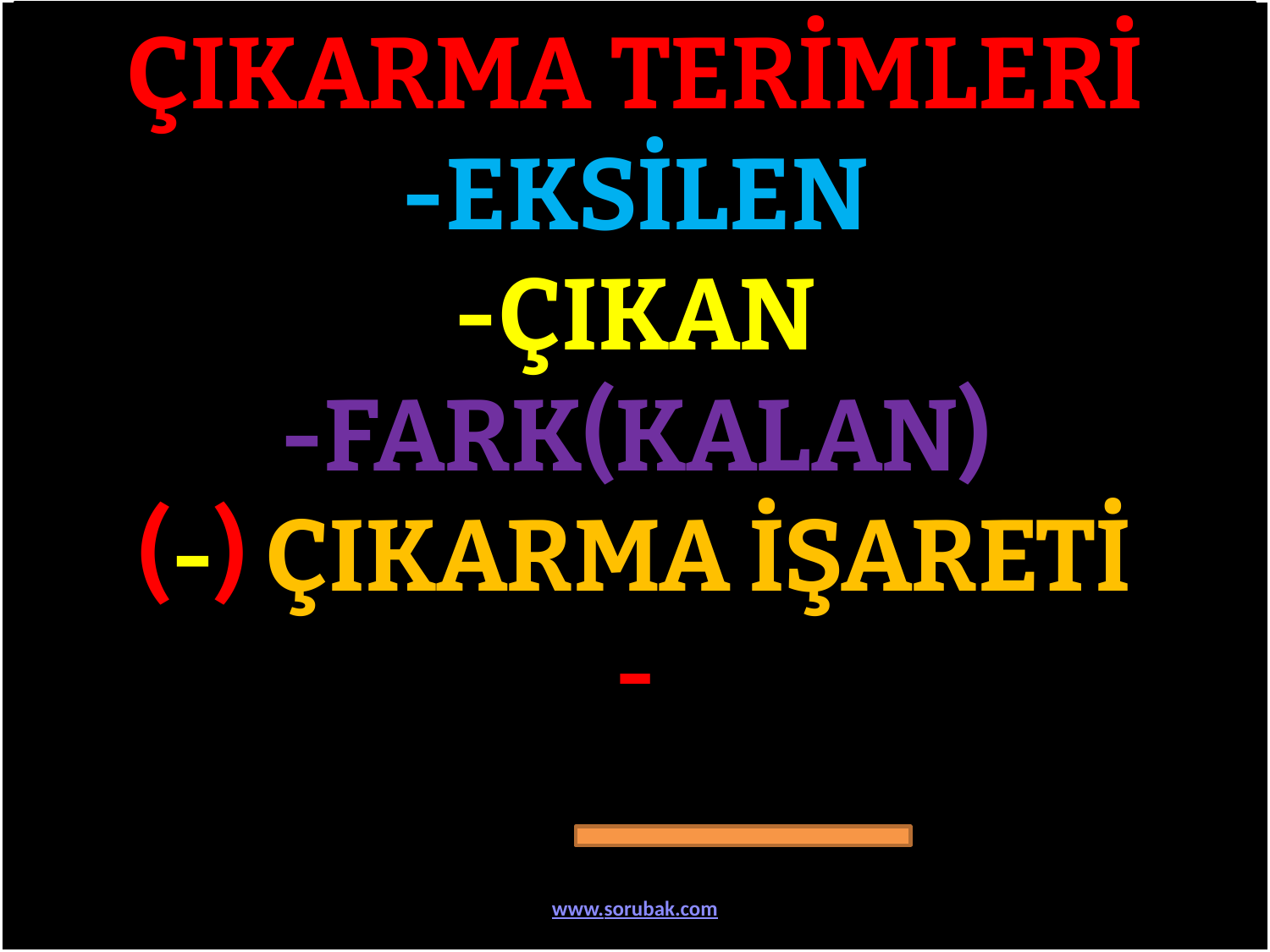

ÇIKARMA TERİMLERİ
-EKSİLEN
-ÇIKAN
-FARK(KALAN)
(-) ÇIKARMA İŞARETİ
-
#

www.sorubak.com